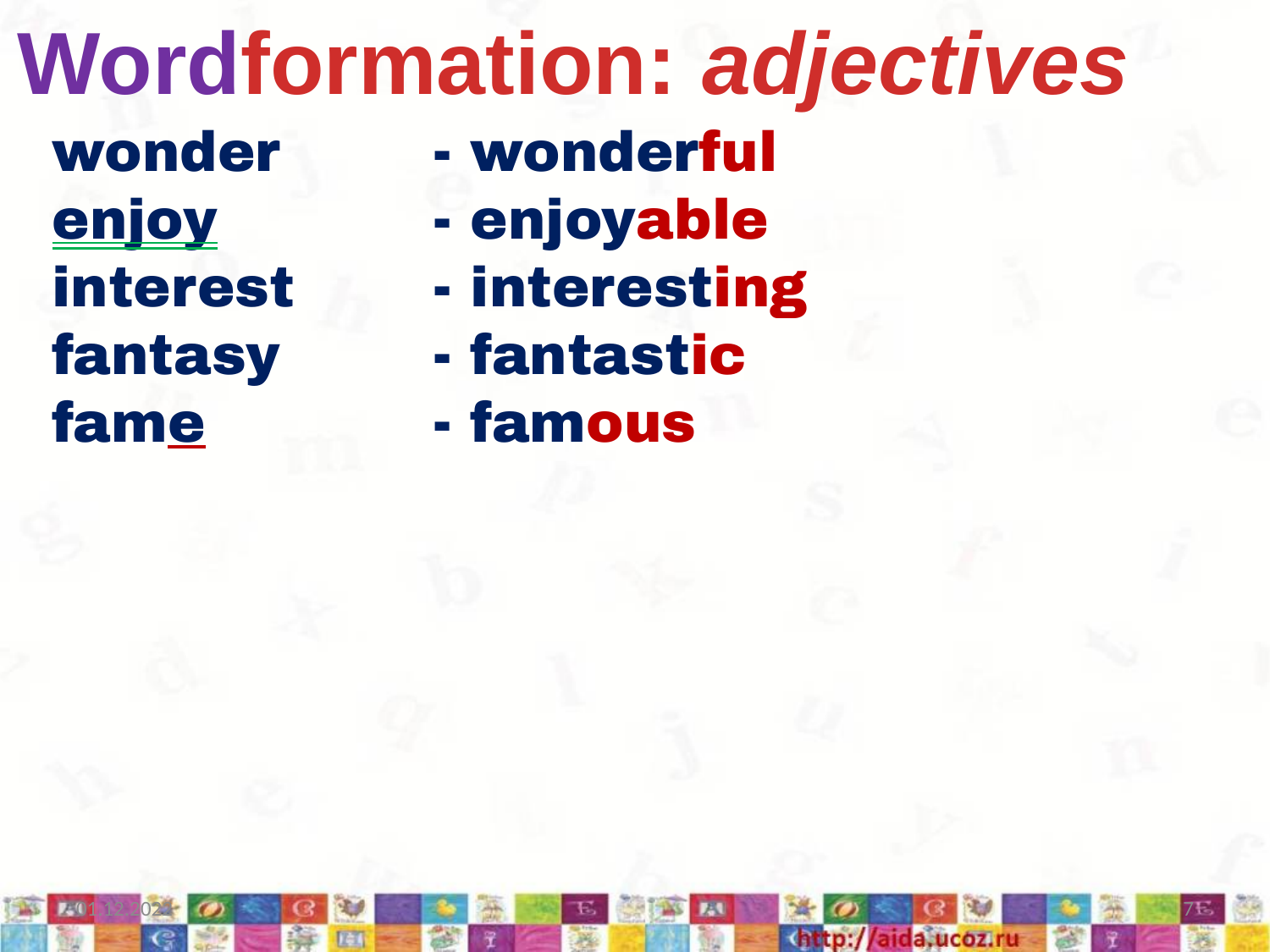

Wordformation: adjectives
wonder  	- wonderful
enjoy		- enjoyable
interest 	- interesting
fantasy		- fantastic
fame		- famous
01.12.2022
7